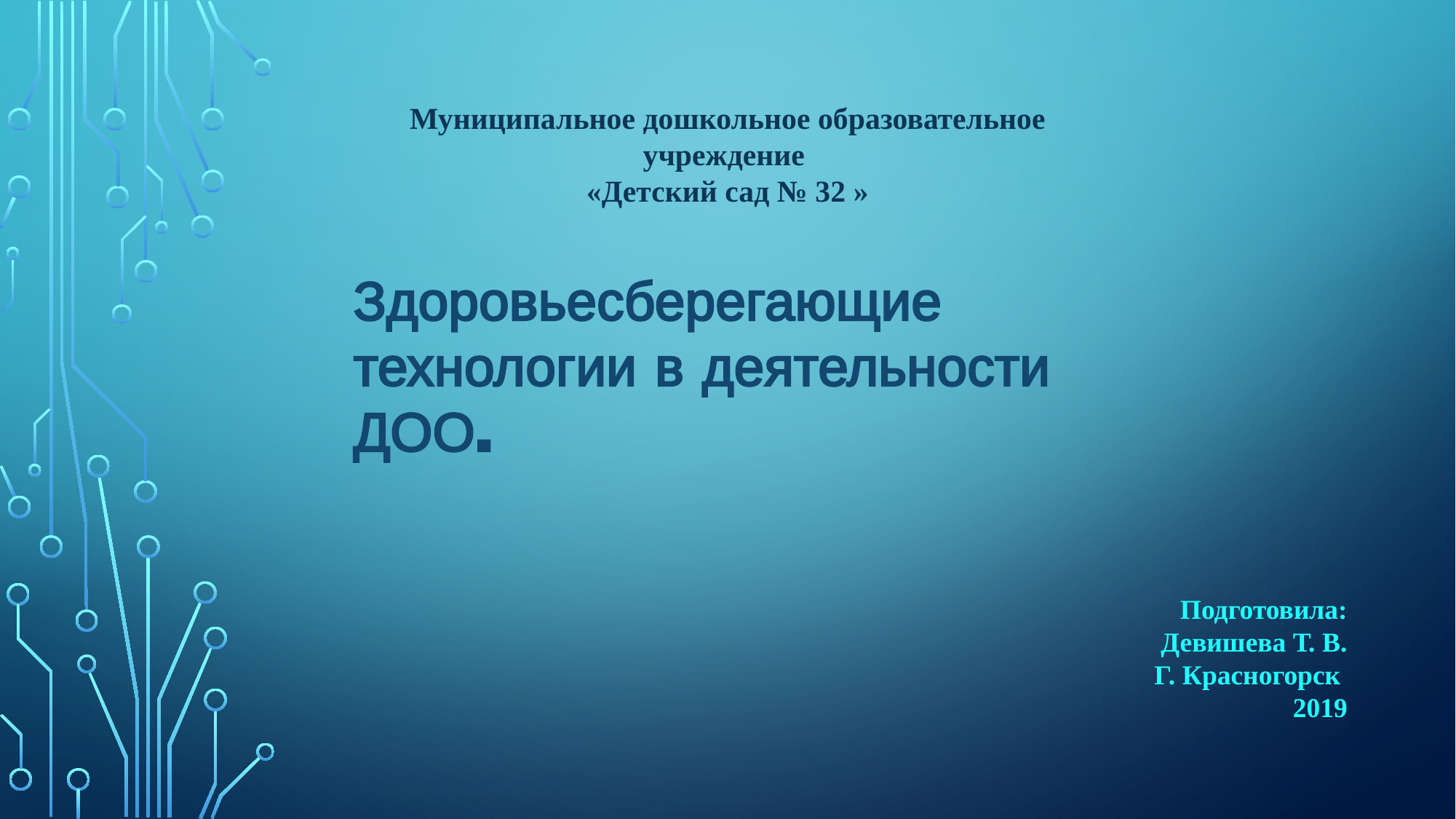

Муниципальное дошкольное образовательное учреждение
 «Детский сад № 32 »
Здоровьесберегающие технологии в деятельности ДОО.
Подготовила:
Девишева Т. В.
Г. Красногорск
2019